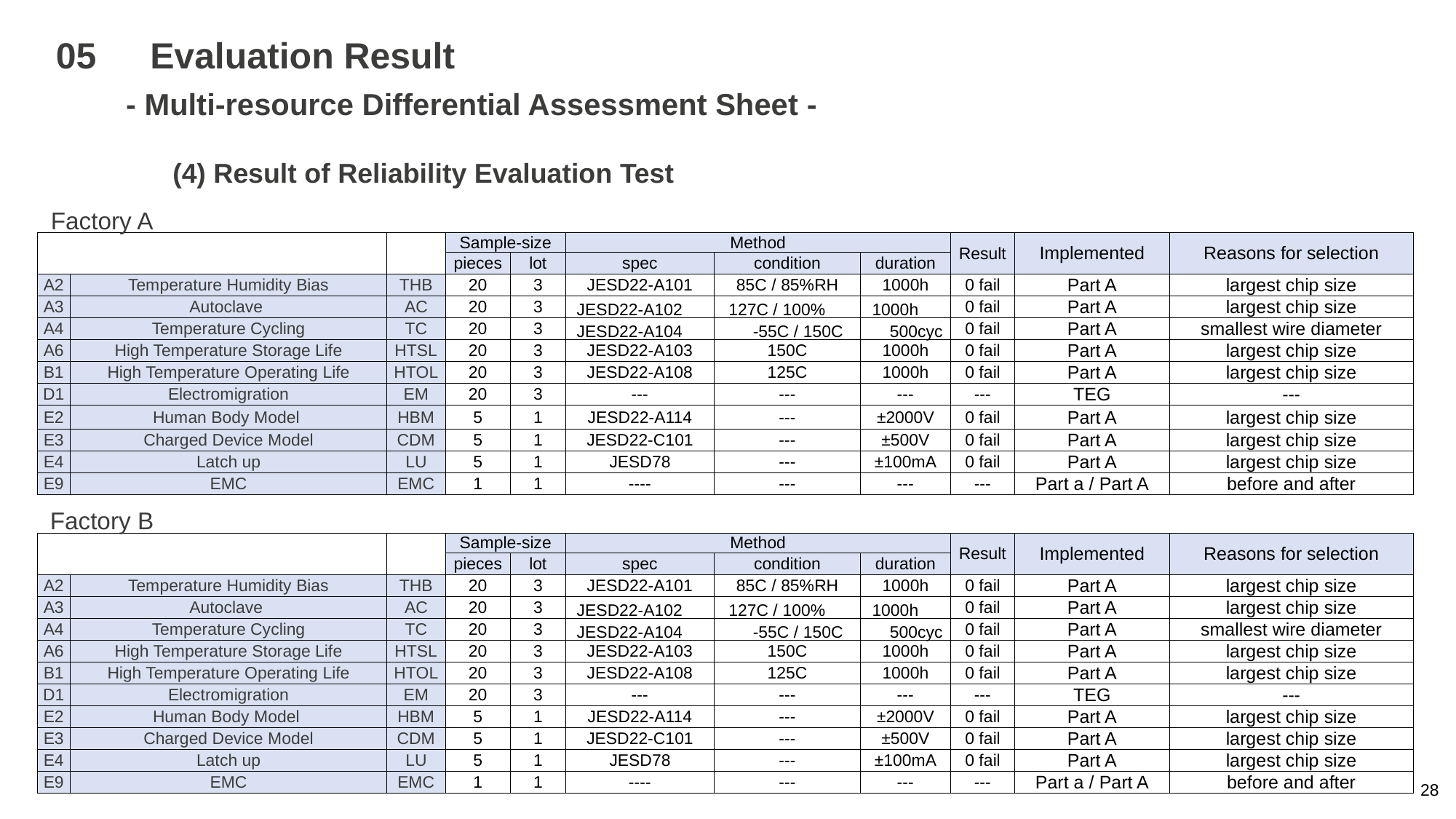

# 05　Evaluation Result
- Multi-resource Differential Assessment Sheet -
(4) Result of Reliability Evaluation Test
Factory A
|  |  |  | Sample-size |  | Method |  |  | Result | Implemented | Reasons for selection |
| --- | --- | --- | --- | --- | --- | --- | --- | --- | --- | --- |
|  |  |  | pieces | lot | spec | condition | duration |  |  |  |
| A2 | Temperature Humidity Bias | THB | 20 | 3 | JESD22-A101 | 85C / 85%RH | 1000h | 0 fail | Part A | largest chip size |
| A3 | Autoclave | AC | 20 | 3 | JESD22-A102 | 127C / 100% | 1000h | 0 fail | Part A | largest chip size |
| A4 | Temperature Cycling | TC | 20 | 3 | JESD22-A104 | -55C / 150C | 500cyc | 0 fail | Part A | smallest wire diameter |
| A6 | High Temperature Storage Life | HTSL | 20 | 3 | JESD22-A103 | 150C | 1000h | 0 fail | Part A | largest chip size |
| B1 | High Temperature Operating Life | HTOL | 20 | 3 | JESD22-A108 | 125C | 1000h | 0 fail | Part A | largest chip size |
| D1 | Electromigration | EM | 20 | 3 | --- | --- | --- | --- | TEG | --- |
| E2 | Human Body Model | HBM | 5 | 1 | JESD22-A114 | --- | ±2000V | 0 fail | Part A | largest chip size |
| E3 | Charged Device Model | CDM | 5 | 1 | JESD22-C101 | --- | ±500V | 0 fail | Part A | largest chip size |
| E4 | Latch up | LU | 5 | 1 | JESD78 | --- | ±100mA | 0 fail | Part A | largest chip size |
| E9 | EMC | EMC | 1 | 1 | ---- | --- | --- | --- | Part a / Part A | before and after |
Factory B
|  |  |  | Sample-size |  | Method |  |  | Result | Implemented | Reasons for selection |
| --- | --- | --- | --- | --- | --- | --- | --- | --- | --- | --- |
|  |  |  | pieces | lot | spec | condition | duration |  |  |  |
| A2 | Temperature Humidity Bias | THB | 20 | 3 | JESD22-A101 | 85C / 85%RH | 1000h | 0 fail | Part A | largest chip size |
| A3 | Autoclave | AC | 20 | 3 | JESD22-A102 | 127C / 100% | 1000h | 0 fail | Part A | largest chip size |
| A4 | Temperature Cycling | TC | 20 | 3 | JESD22-A104 | -55C / 150C | 500cyc | 0 fail | Part A | smallest wire diameter |
| A6 | High Temperature Storage Life | HTSL | 20 | 3 | JESD22-A103 | 150C | 1000h | 0 fail | Part A | largest chip size |
| B1 | High Temperature Operating Life | HTOL | 20 | 3 | JESD22-A108 | 125C | 1000h | 0 fail | Part A | largest chip size |
| D1 | Electromigration | EM | 20 | 3 | --- | --- | --- | --- | TEG | --- |
| E2 | Human Body Model | HBM | 5 | 1 | JESD22-A114 | --- | ±2000V | 0 fail | Part A | largest chip size |
| E3 | Charged Device Model | CDM | 5 | 1 | JESD22-C101 | --- | ±500V | 0 fail | Part A | largest chip size |
| E4 | Latch up | LU | 5 | 1 | JESD78 | --- | ±100mA | 0 fail | Part A | largest chip size |
| E9 | EMC | EMC | 1 | 1 | ---- | --- | --- | --- | Part a / Part A | before and after |